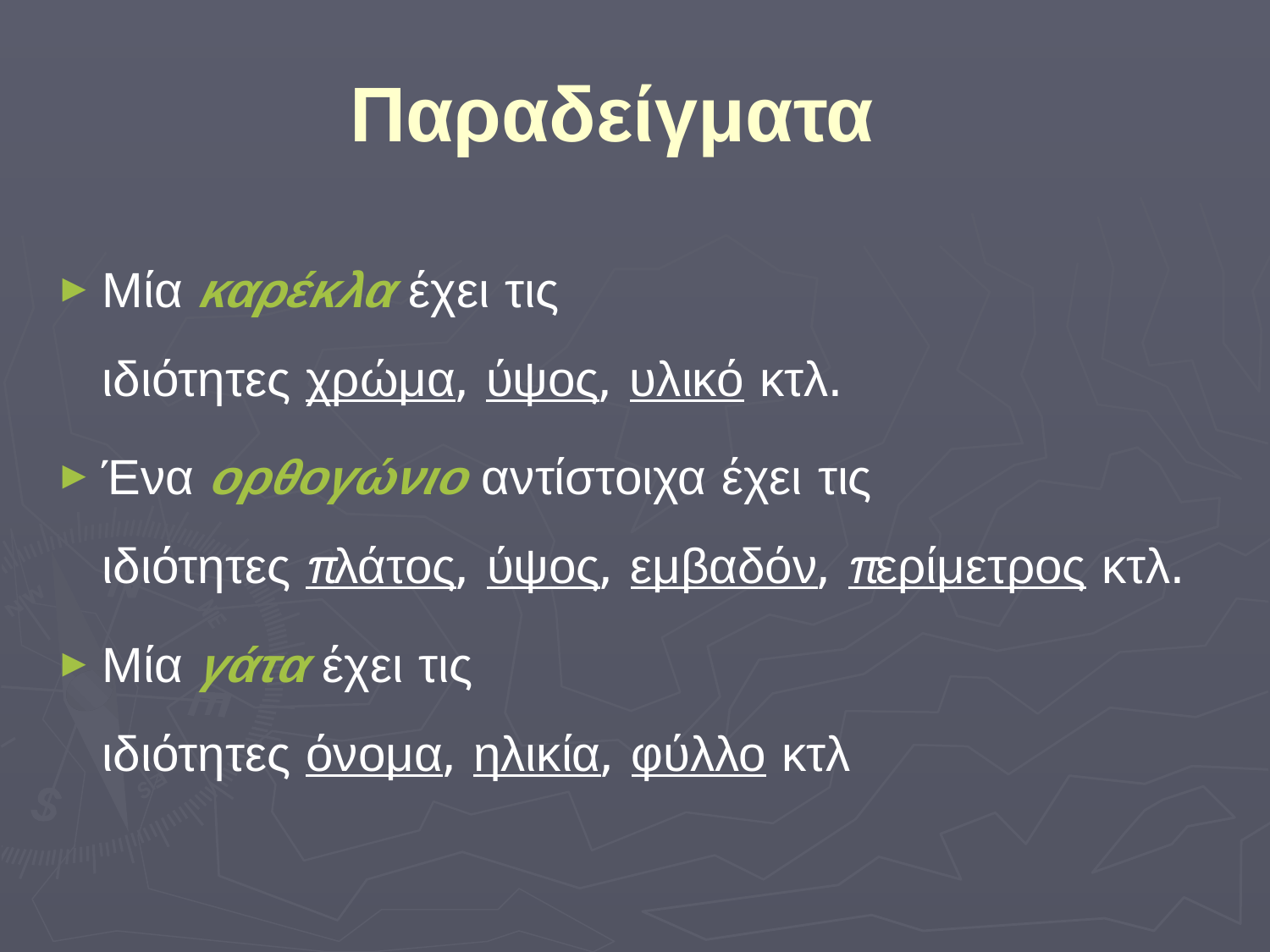

Παραδείγματα
Μία καρέκλα έχει τις ιδιότητες χρώμα, ύψος, υλικό κτλ.
Ένα ορθογώνιο αντίστοιχα έχει τις ιδιότητες πλάτος, ύψος, εμβαδόν, περίμετρος κτλ.
Μία γάτα έχει τις ιδιότητες όνομα, ηλικία, φύλλο κτλ